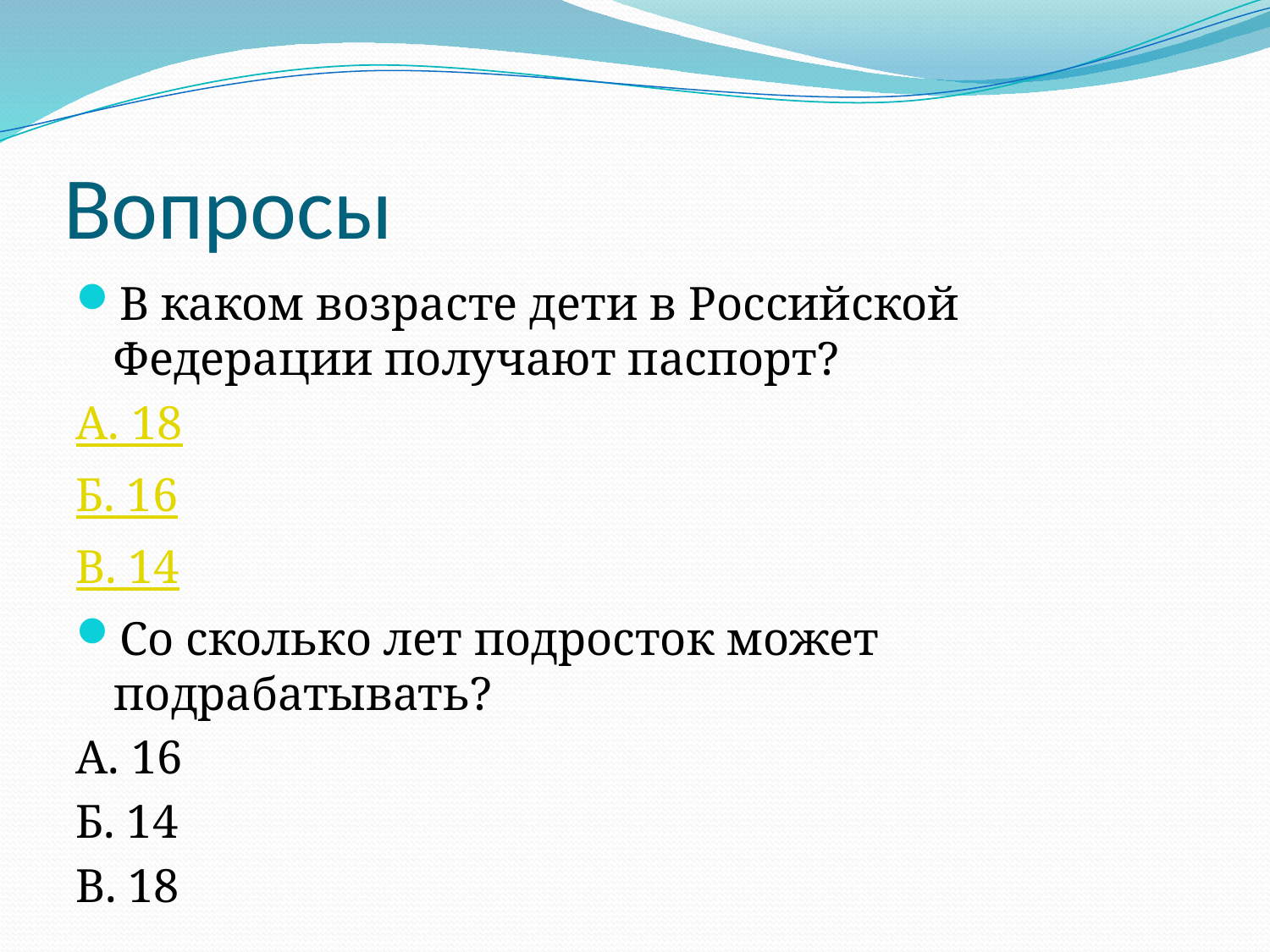

# Вопросы
В каком возрасте дети в Российской Федерации получают паспорт?
А. 18
Б. 16
В. 14
Со сколько лет подросток может подрабатывать?
А. 16
Б. 14
В. 18